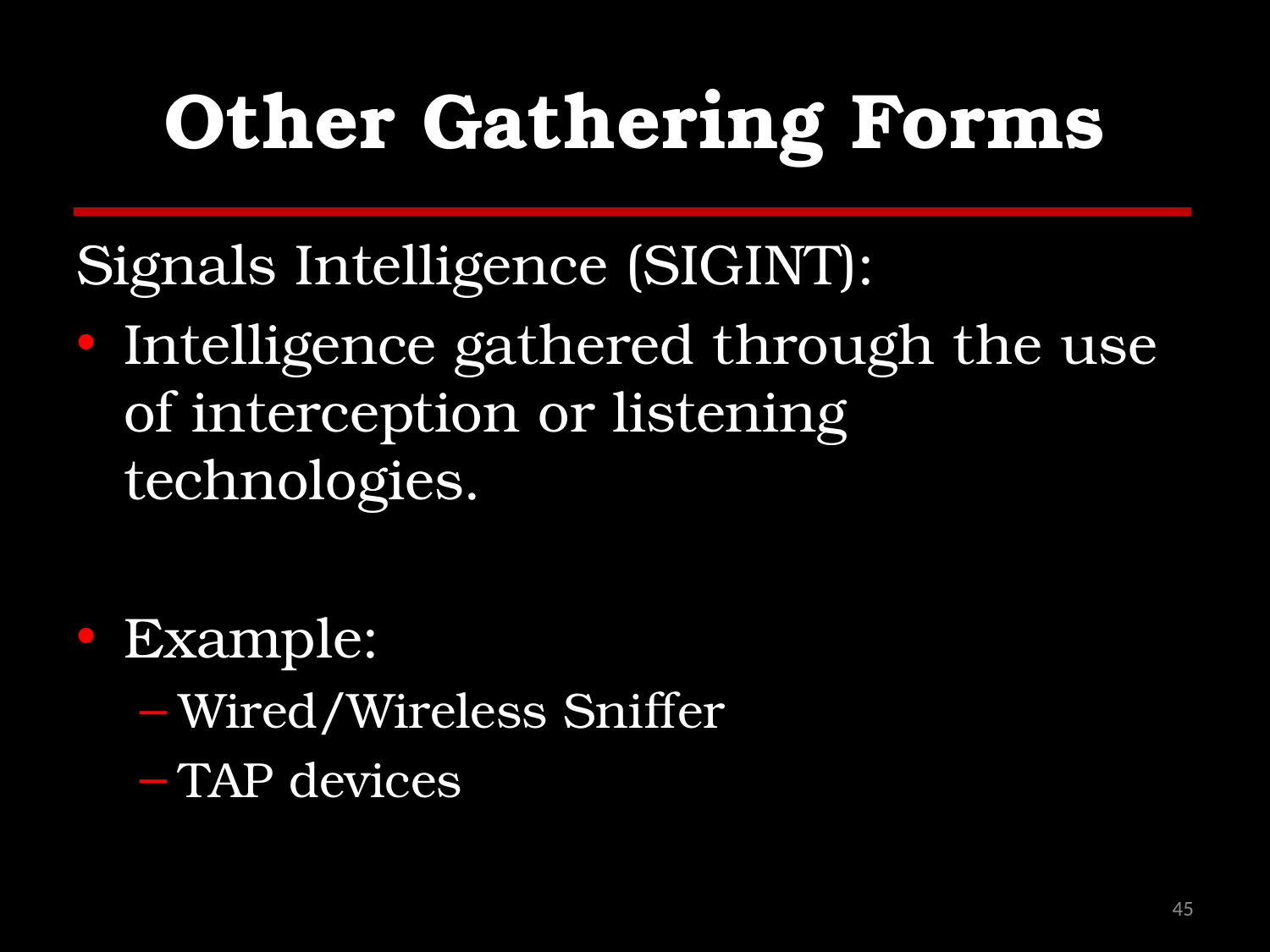

# Other Gathering Forms
Signals Intelligence (SIGINT):
Intelligence gathered through the use  of interception or listening technologies.

Example:
Wired/Wireless Sniffer
TAP devices
45